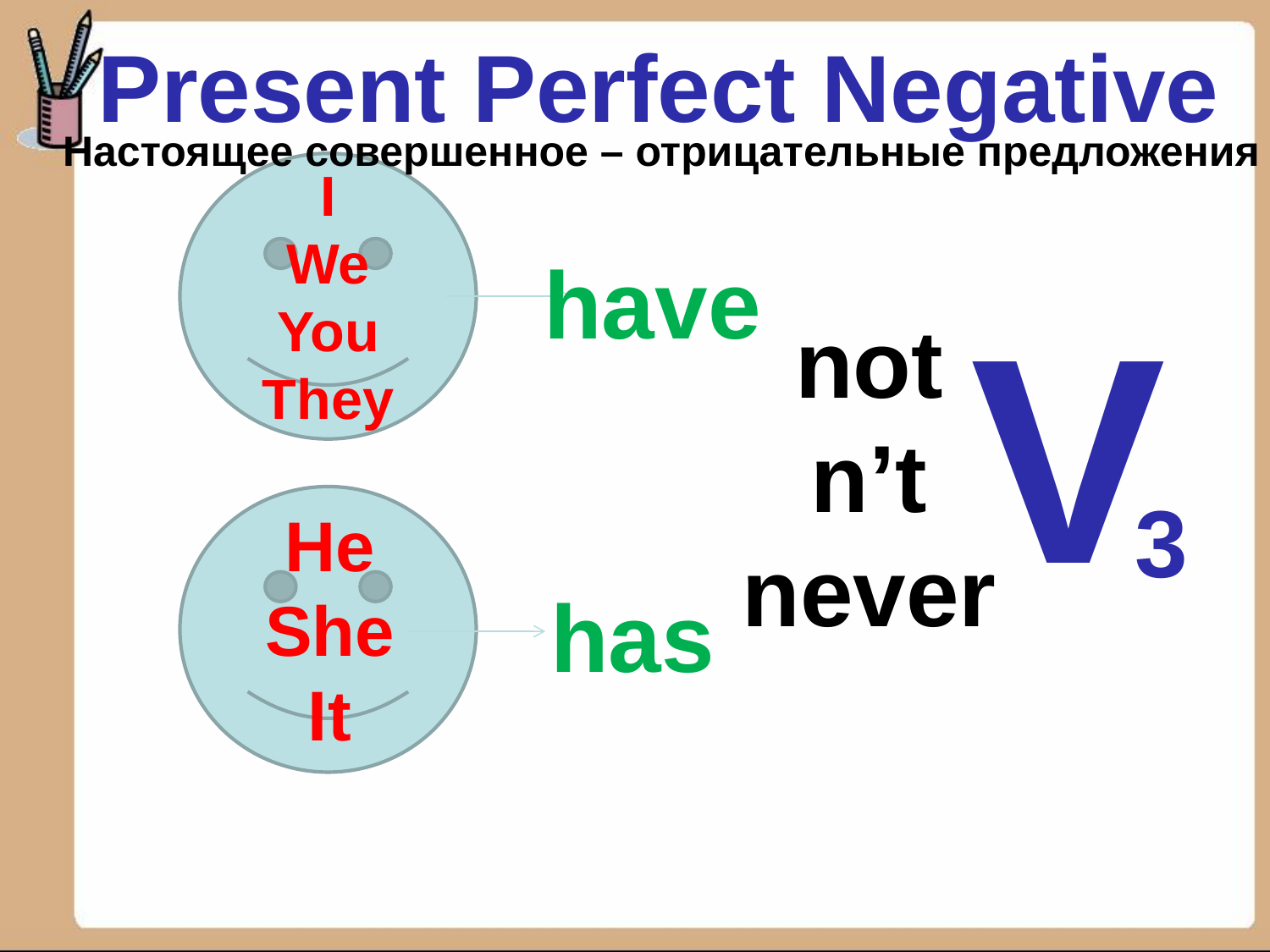

Present Perfect Negative
Настоящее совершенное – отрицательные предложения

I
We
You
They
have
V
not
n’t
never
3

He
She
It
has